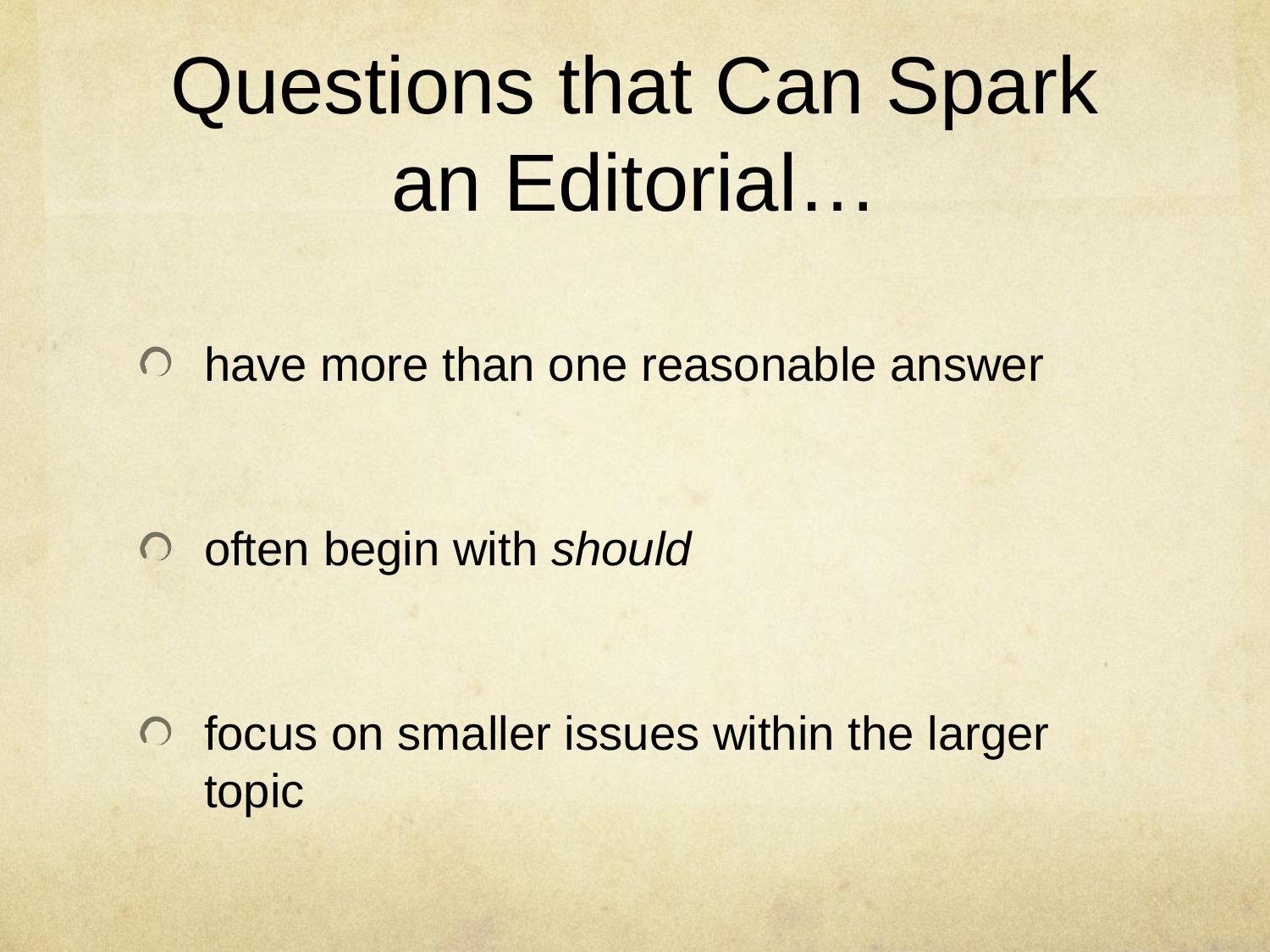

# Questions that Can Spark an Editorial…

have more than one reasonable answer

often begin with should

focus on smaller issues within the larger topic